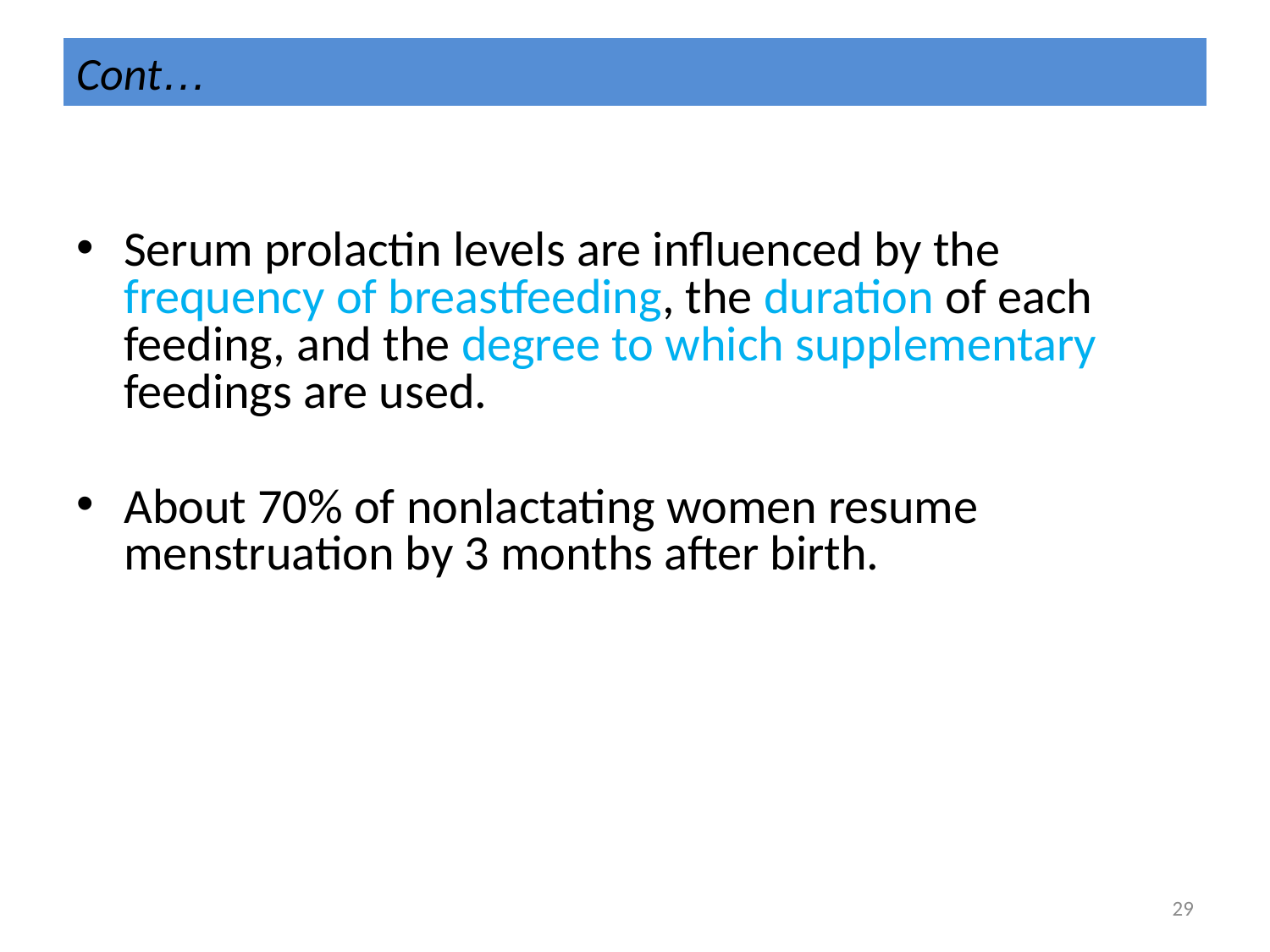

# Cont…
Serum prolactin levels are influenced by the frequency of breastfeeding, the duration of each feeding, and the degree to which supplementary feedings are used.

About 70% of nonlactating women resume menstruation by 3 months after birth.
29